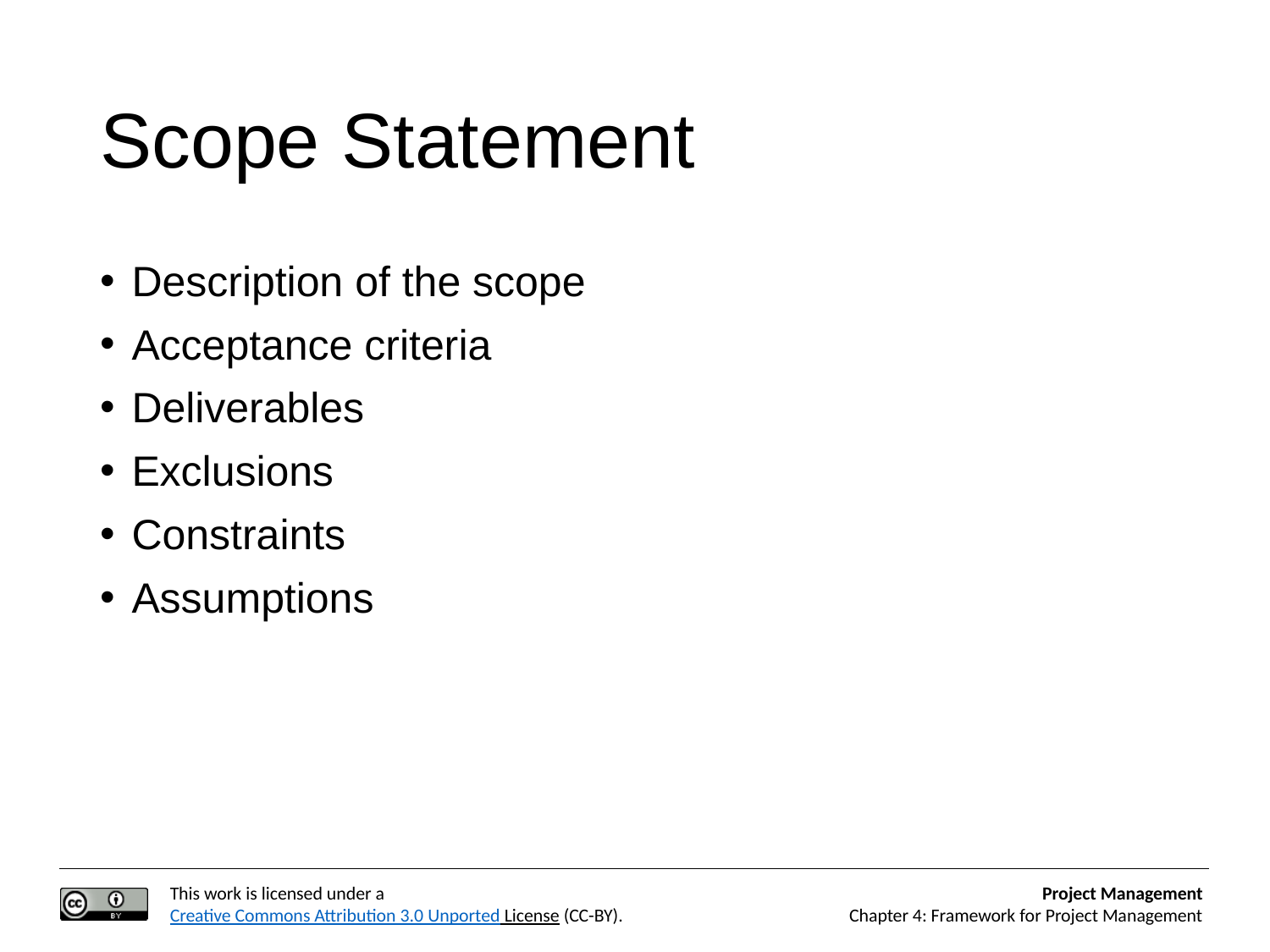

# Scope Statement
Description of the scope
Acceptance criteria
Deliverables
Exclusions
Constraints
Assumptions